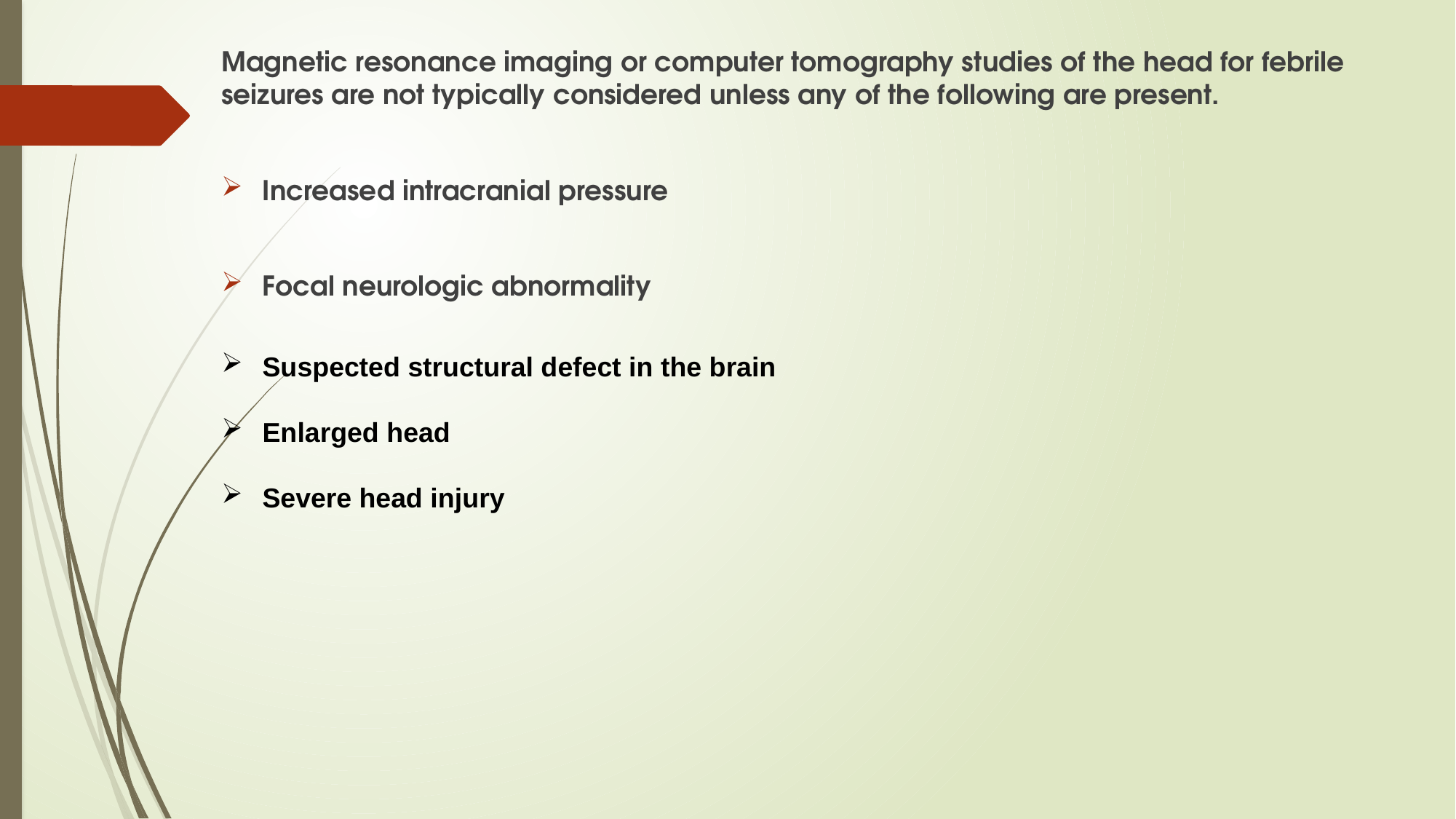

Magnetic resonance imaging or computer tomography studies of the head for febrile seizures are not typically considered unless any of the following are present.

Increased intracranial pressure

Focal neurologic abnormality

Suspected structural defect in the brain

Enlarged head

Severe head injury

#